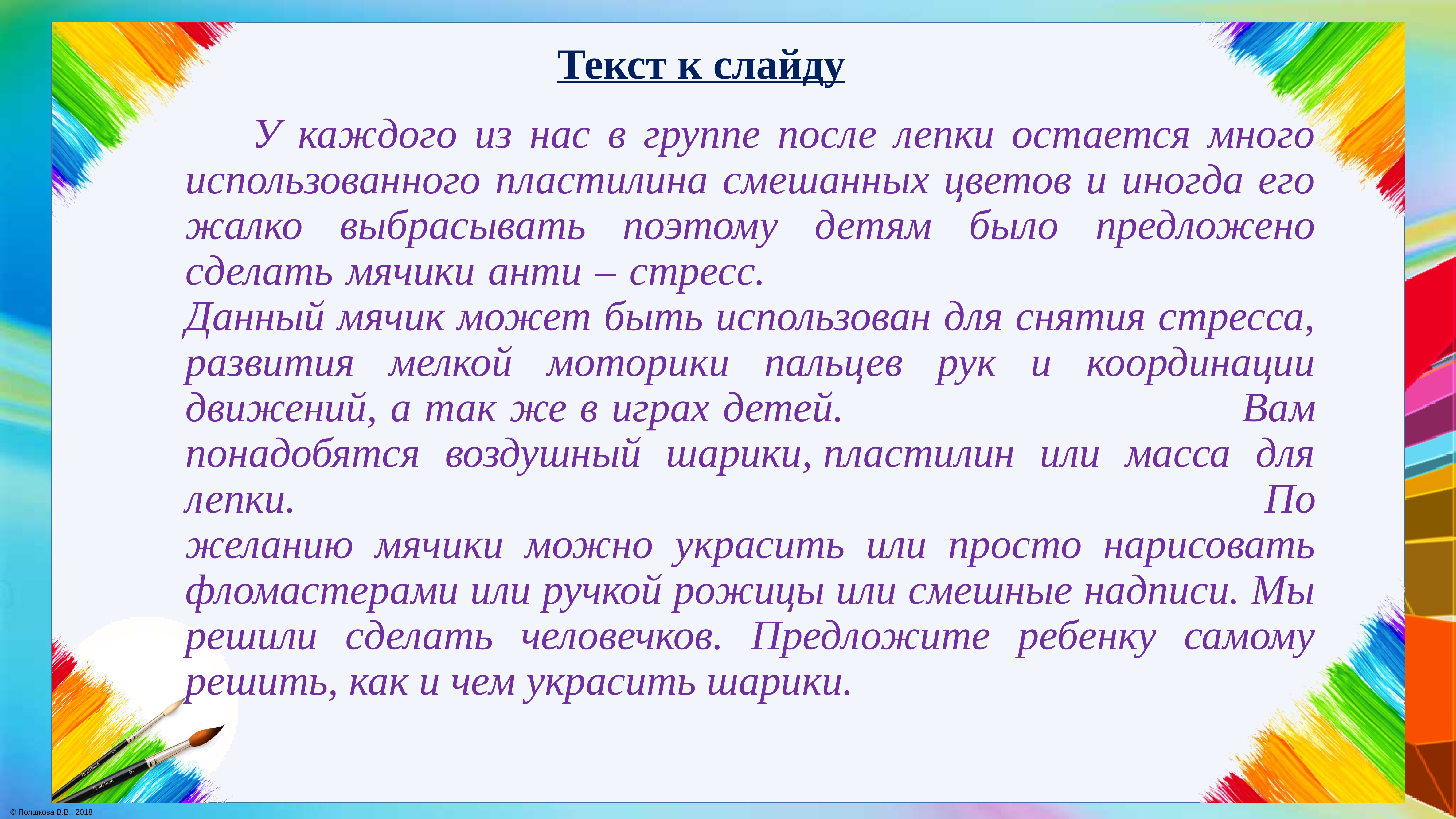

Текст к слайду
   	У каждого из нас в группе после лепки остается много использованного пластилина смешанных цветов и иногда его жалко выбрасывать поэтому детям было предложено сделать мячики анти – стресс.                                         	Данный мячик может быть использован для снятия стресса, развития мелкой моторики пальцев рук и координации движений, а так же в играх детей.                             	Вам понадобятся воздушный шарики, пластилин или масса для лепки.                                                                              	По желанию мячики можно украсить или просто нарисовать фломастерами или ручкой рожицы или смешные надписи. Мы решили сделать человечков. Предложите ребенку самому решить, как и чем украсить шарики.